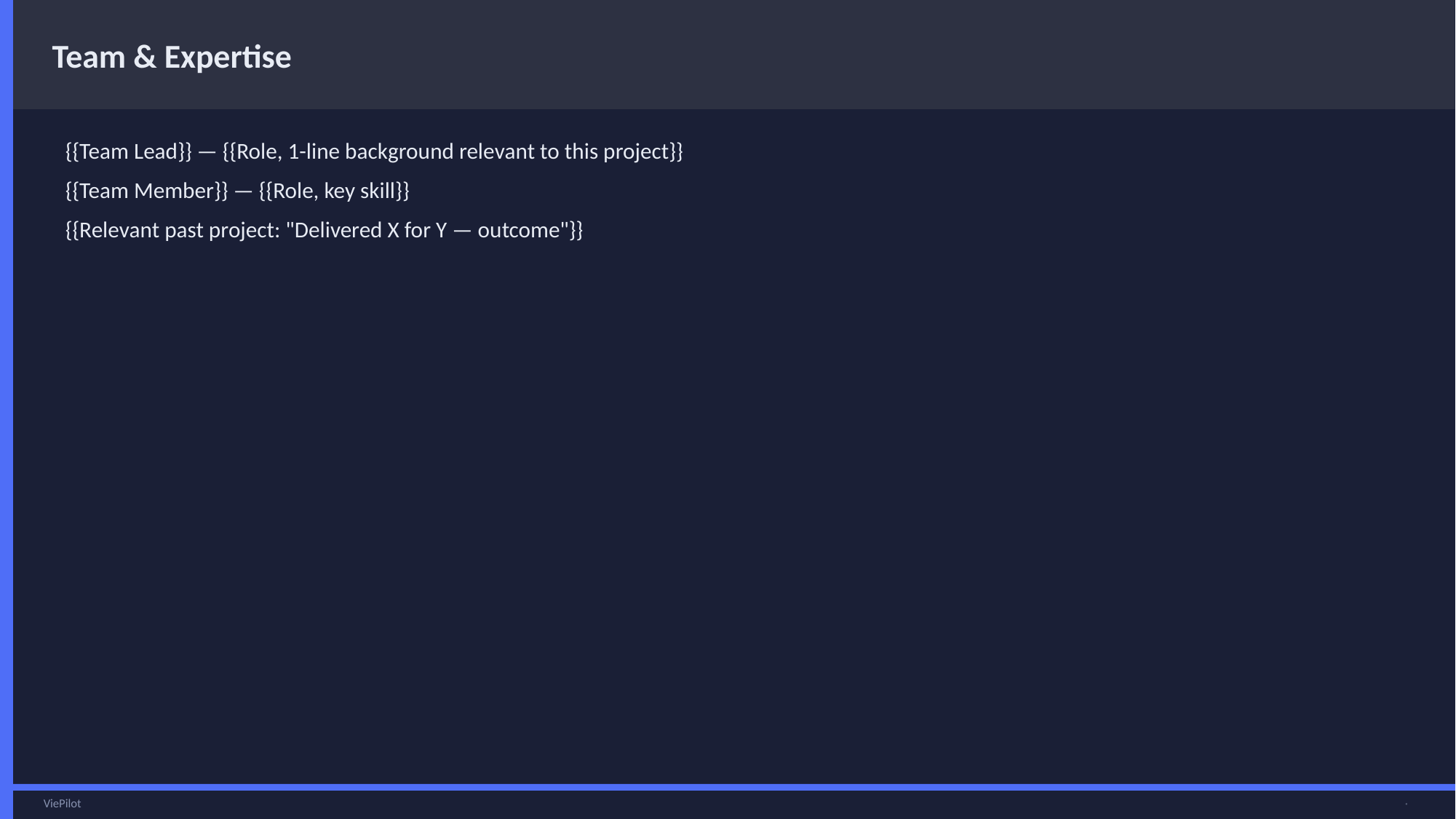

Team & Expertise
{{Team Lead}} — {{Role, 1-line background relevant to this project}}
{{Team Member}} — {{Role, key skill}}
{{Relevant past project: "Delivered X for Y — outcome"}}